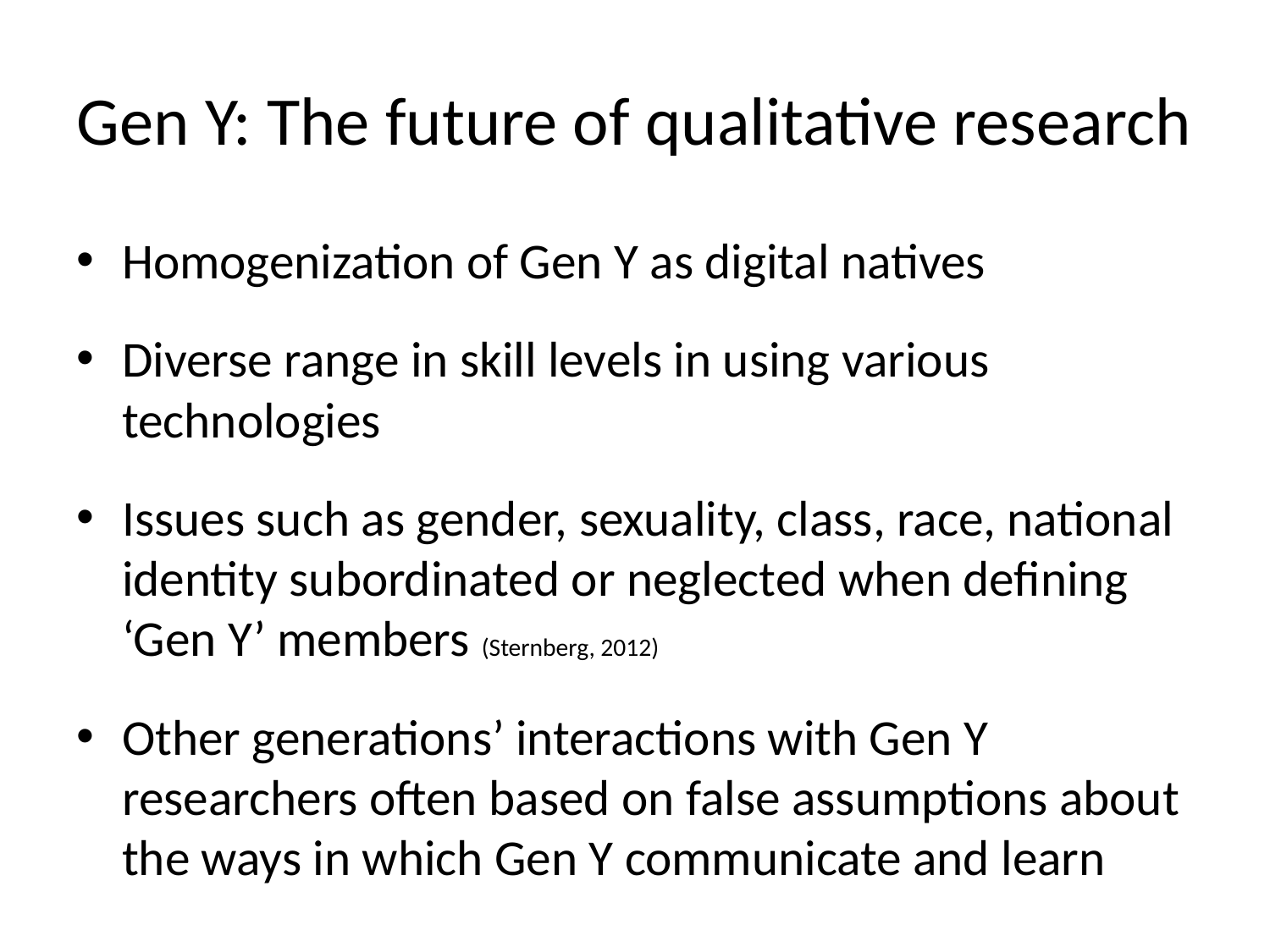

# Gen Y: The future of qualitative research
Homogenization of Gen Y as digital natives
Diverse range in skill levels in using various technologies
Issues such as gender, sexuality, class, race, national identity subordinated or neglected when defining ‘Gen Y’ members (Sternberg, 2012)
Other generations’ interactions with Gen Y researchers often based on false assumptions about the ways in which Gen Y communicate and learn